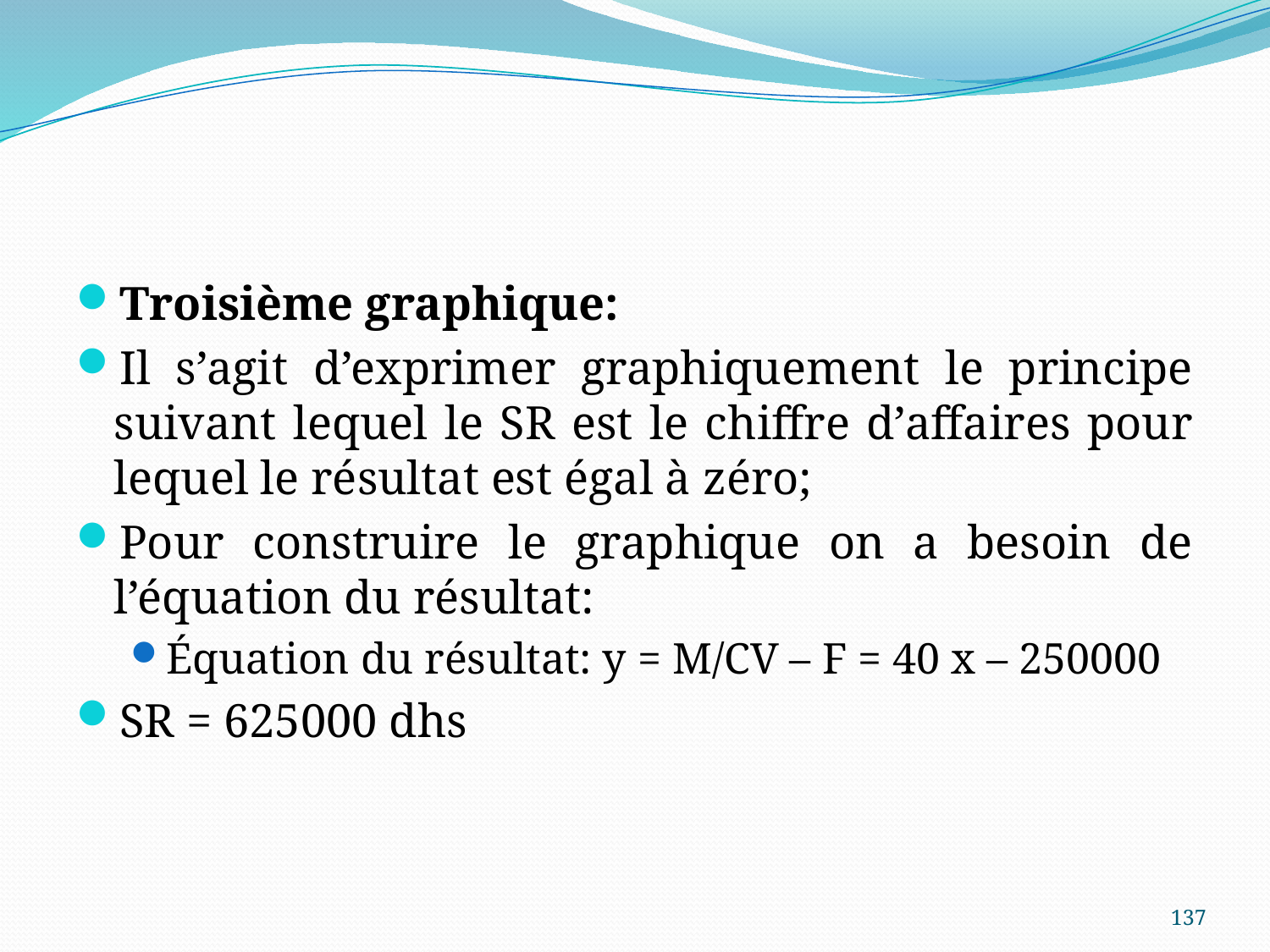

Troisième graphique:
Il s’agit d’exprimer graphiquement le principe suivant lequel le SR est le chiffre d’affaires pour lequel le résultat est égal à zéro;
Pour construire le graphique on a besoin de l’équation du résultat:
Équation du résultat: y = M/CV – F = 40 x – 250000
SR = 625000 dhs

137